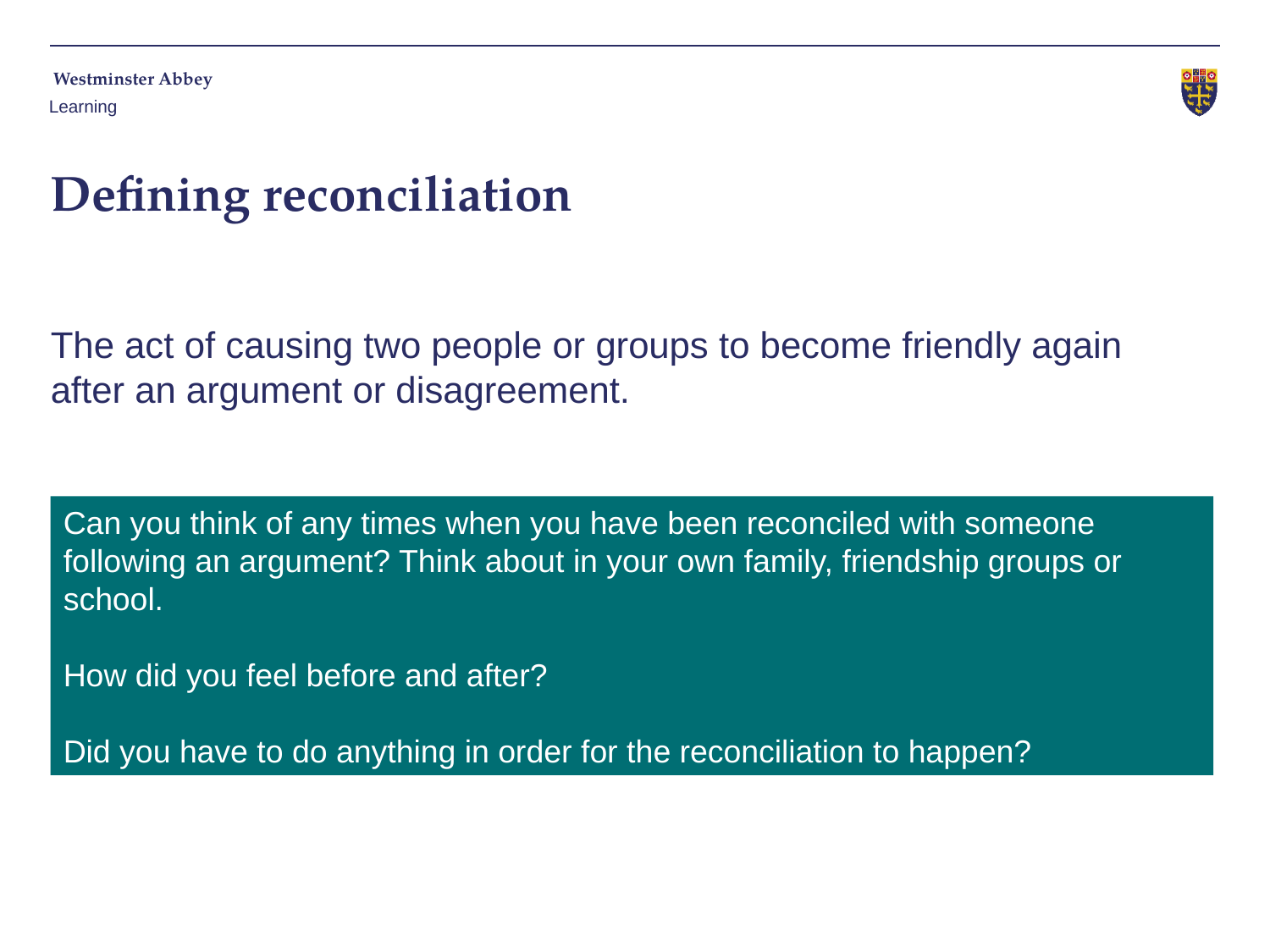

Learning
Defining reconciliation

The act of causing two people or groups to become friendly again after an argument or disagreement.

Can you think of any times when you have been reconciled with someone following an argument? Think about in your own family, friendship groups or school.

How did you feel before and after?

Did you have to do anything in order for the reconciliation to happen?